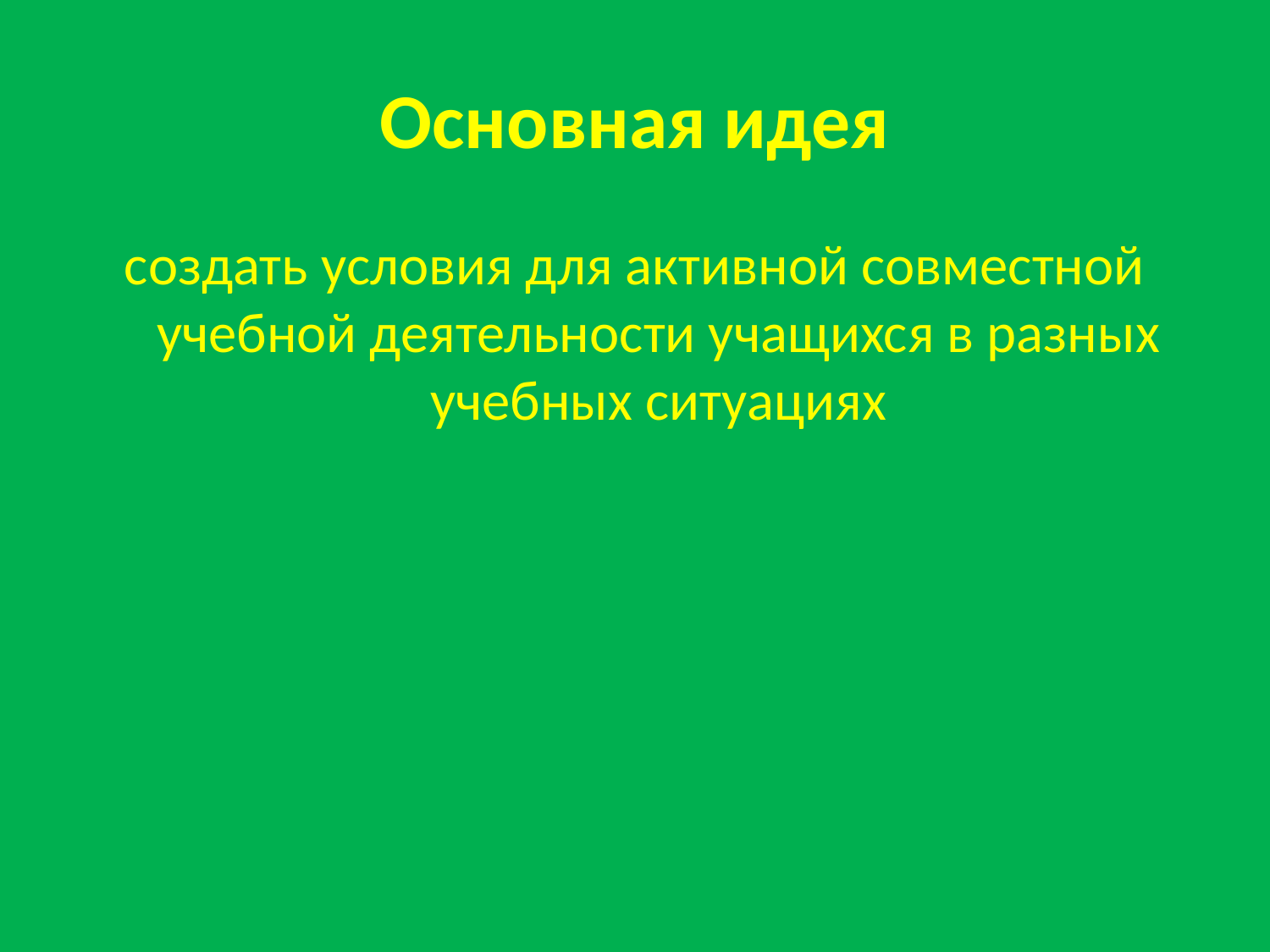

# Основная идея
создать условия для активной совместной учебной деятельности учащихся в разных учебных ситуациях